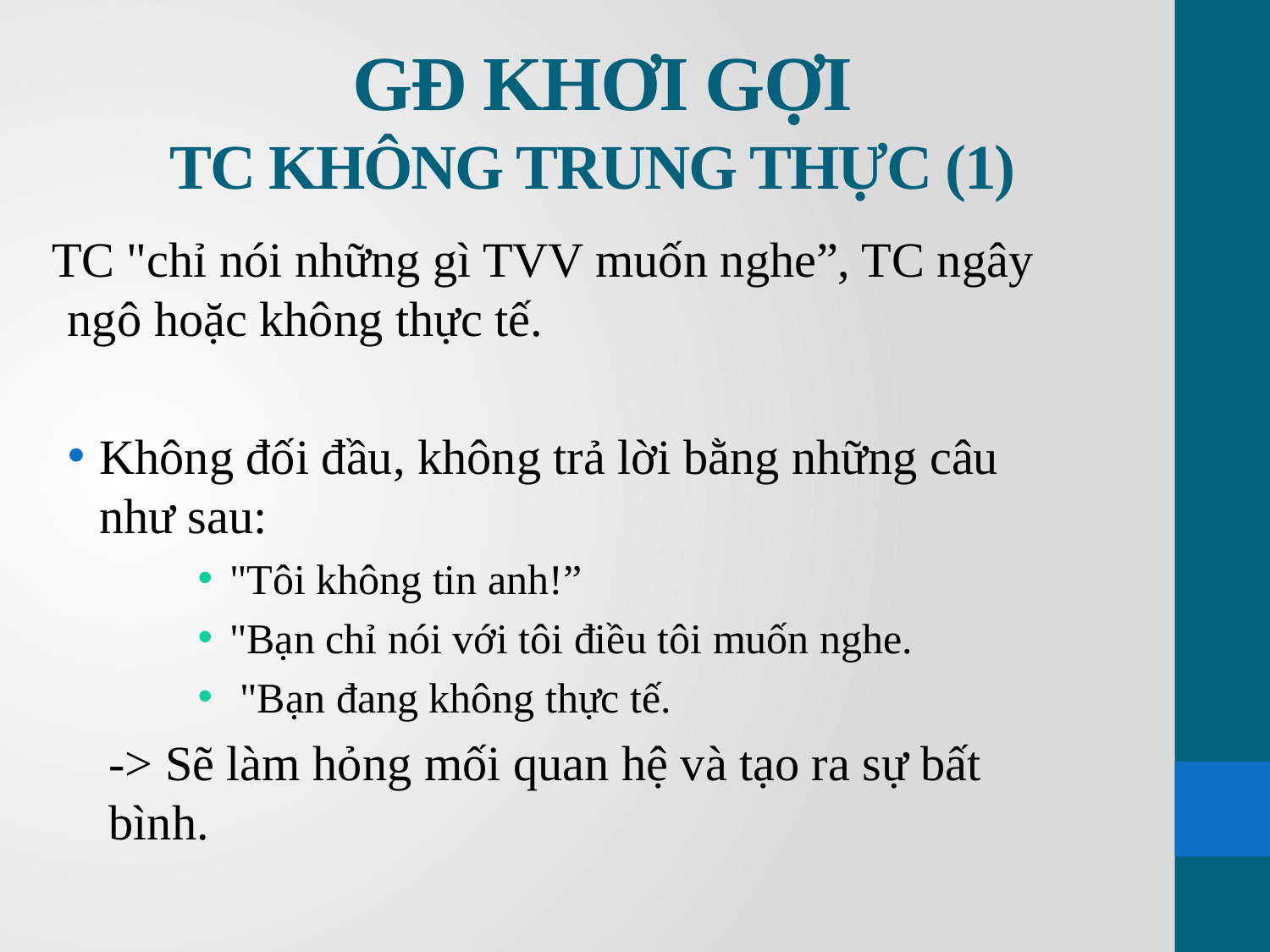

# GĐ KHƠI GỢI TC KHÔNG TRUNG THỰC (1)
TC "chỉ nói những gì TVV muốn nghe”, TC ngây ngô hoặc không thực tế.

Không đối đầu, không trả lời bằng những câu như sau:
"Tôi không tin anh!”
"Bạn chỉ nói với tôi điều tôi muốn nghe.
 "Bạn đang không thực tế.
-> Sẽ làm hỏng mối quan hệ và tạo ra sự bất bình.